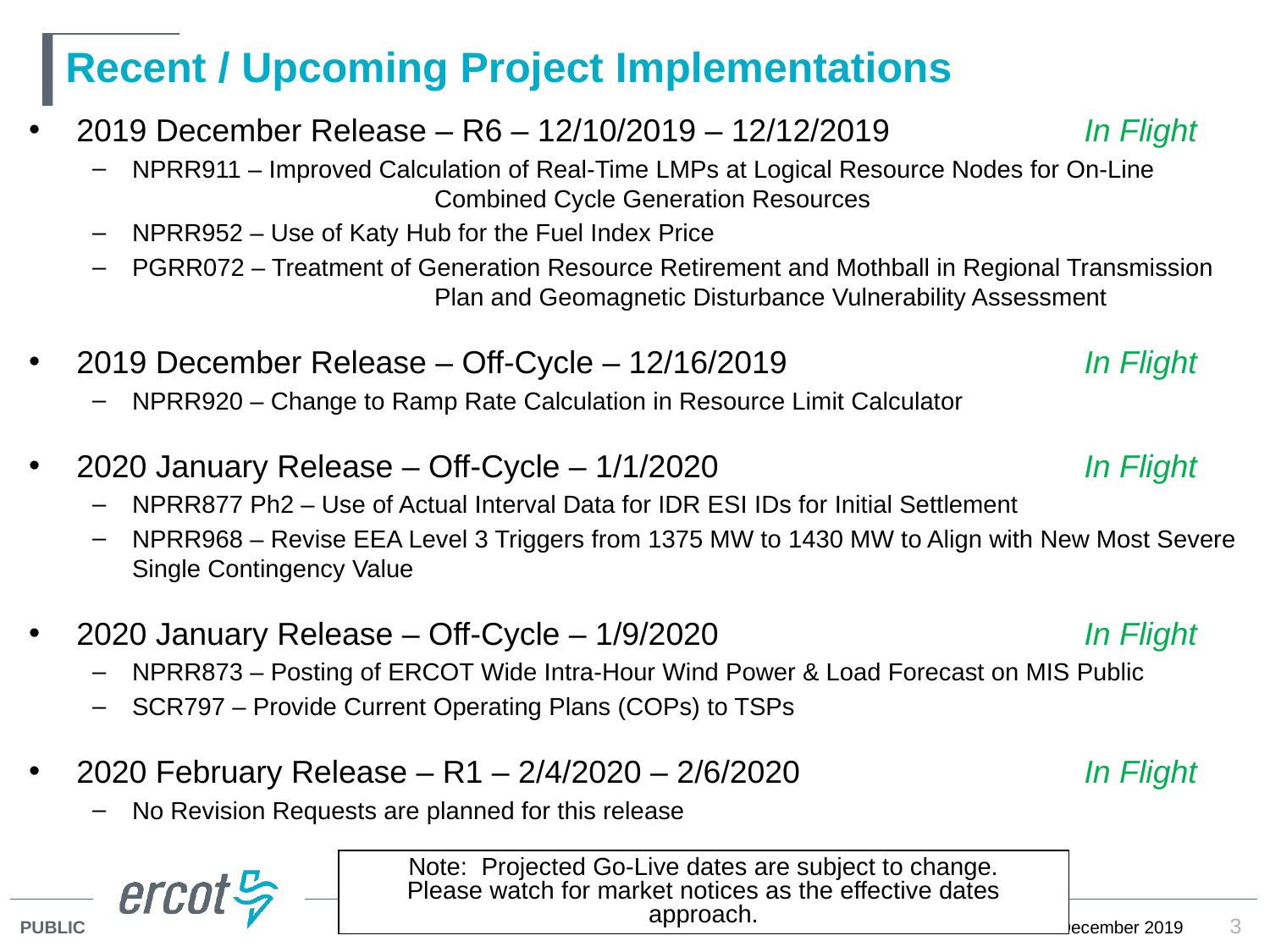

# Recent / Upcoming Project Implementations
2019 December Release – R6 – 12/10/2019 – 12/12/2019 	 In Flight
NPRR911 – Improved Calculation of Real-Time LMPs at Logical Resource Nodes for On-Line 	Combined Cycle Generation Resources
NPRR952 – Use of Katy Hub for the Fuel Index Price
PGRR072 – Treatment of Generation Resource Retirement and Mothball in Regional Transmission 	Plan and Geomagnetic Disturbance Vulnerability Assessment

2019 December Release – Off-Cycle – 12/16/2019 	 In Flight
NPRR920 – Change to Ramp Rate Calculation in Resource Limit Calculator

2020 January Release – Off-Cycle – 1/1/2020	 In Flight
NPRR877 Ph2 – Use of Actual Interval Data for IDR ESI IDs for Initial Settlement
NPRR968 – Revise EEA Level 3 Triggers from 1375 MW to 1430 MW to Align with New Most Severe Single Contingency Value

2020 January Release – Off-Cycle – 1/9/2020	 In Flight
NPRR873 – Posting of ERCOT Wide Intra-Hour Wind Power & Load Forecast on MIS Public
SCR797 – Provide Current Operating Plans (COPs) to TSPs

2020 February Release – R1 – 2/4/2020 – 2/6/2020	 In Flight
No Revision Requests are planned for this release

Note:  Projected Go-Live dates are subject to change.
Please watch for market notices as the effective dates approach.
3